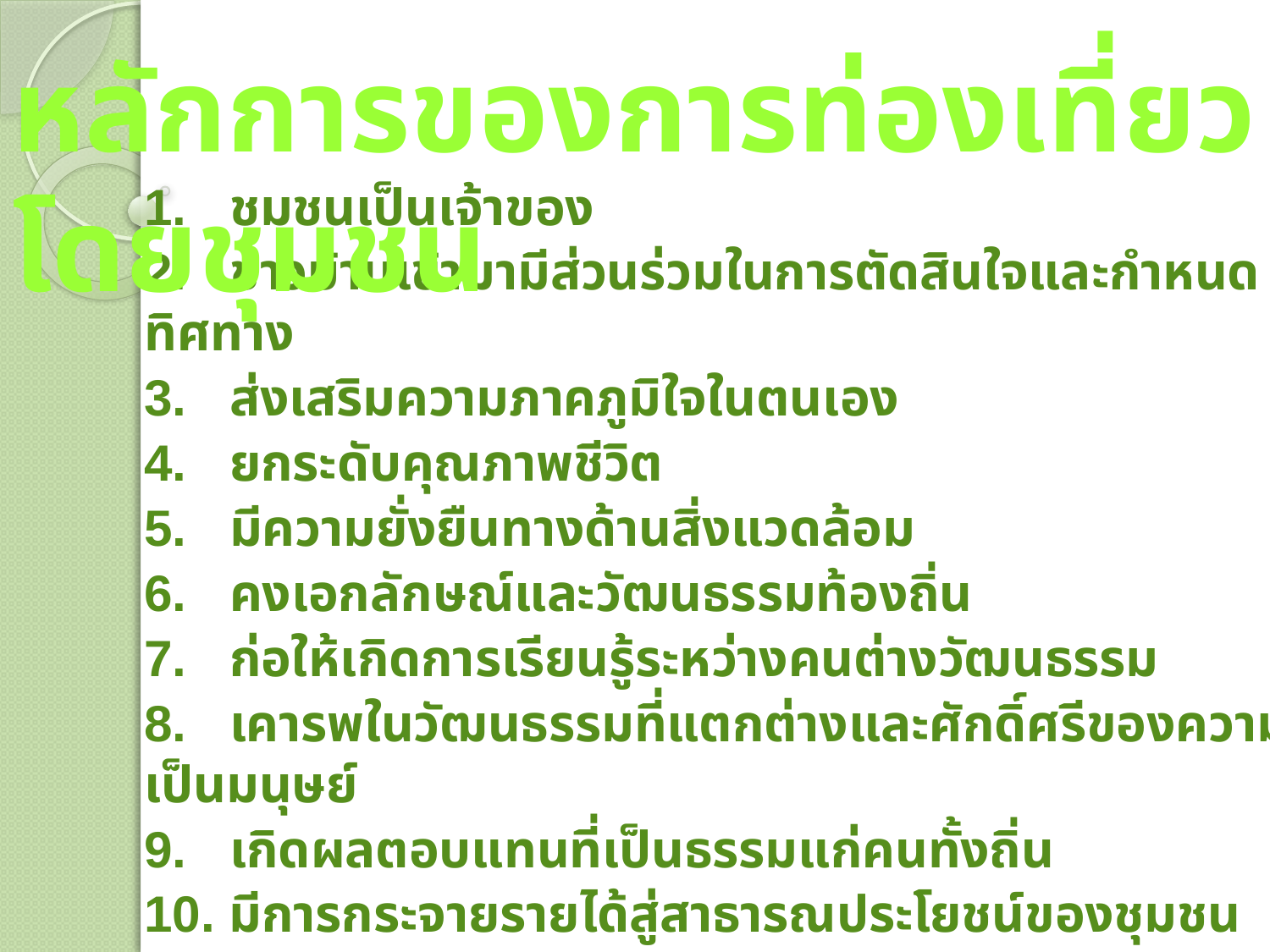

หลักการของการท่องเที่ยวโดยชุมชน

1.   ชุมชนเป็นเจ้าของ
2.   ชาวบ้านเข้ามามีส่วนร่วมในการตัดสินใจและกำหนดทิศทาง
3.   ส่งเสริมความภาคภูมิใจในตนเอง
4.   ยกระดับคุณภาพชีวิต
5.   มีความยั่งยืนทางด้านสิ่งแวดล้อม
6.   คงเอกลักษณ์และวัฒนธรรมท้องถิ่น
7.   ก่อให้เกิดการเรียนรู้ระหว่างคนต่างวัฒนธรรม
8.   เคารพในวัฒนธรรมที่แตกต่างและศักดิ์ศรีของความเป็นมนุษย์
9.   เกิดผลตอบแทนที่เป็นธรรมแก่คนทั้งถิ่น
10. มีการกระจายรายได้สู่สาธารณประโยชน์ของชุมชน